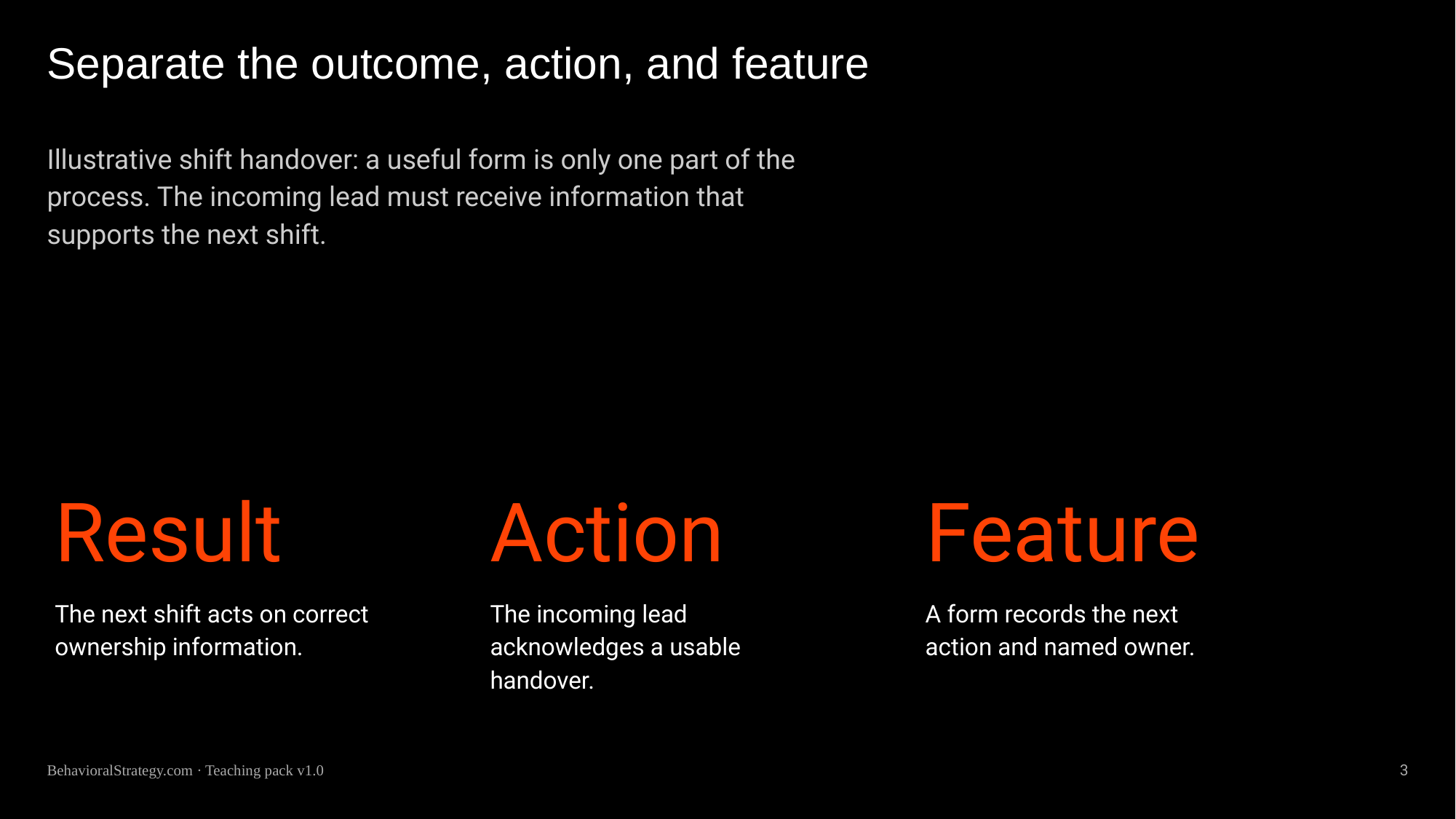

# Separate the outcome, action, and feature
Illustrative shift handover: a useful form is only one part of the process. The incoming lead must receive information that supports the next shift.
Result
Action
Feature
The next shift acts on correct ownership information.
The incoming lead acknowledges a usable handover.
A form records the next action and named owner.
3
BehavioralStrategy.com · Teaching pack v1.0